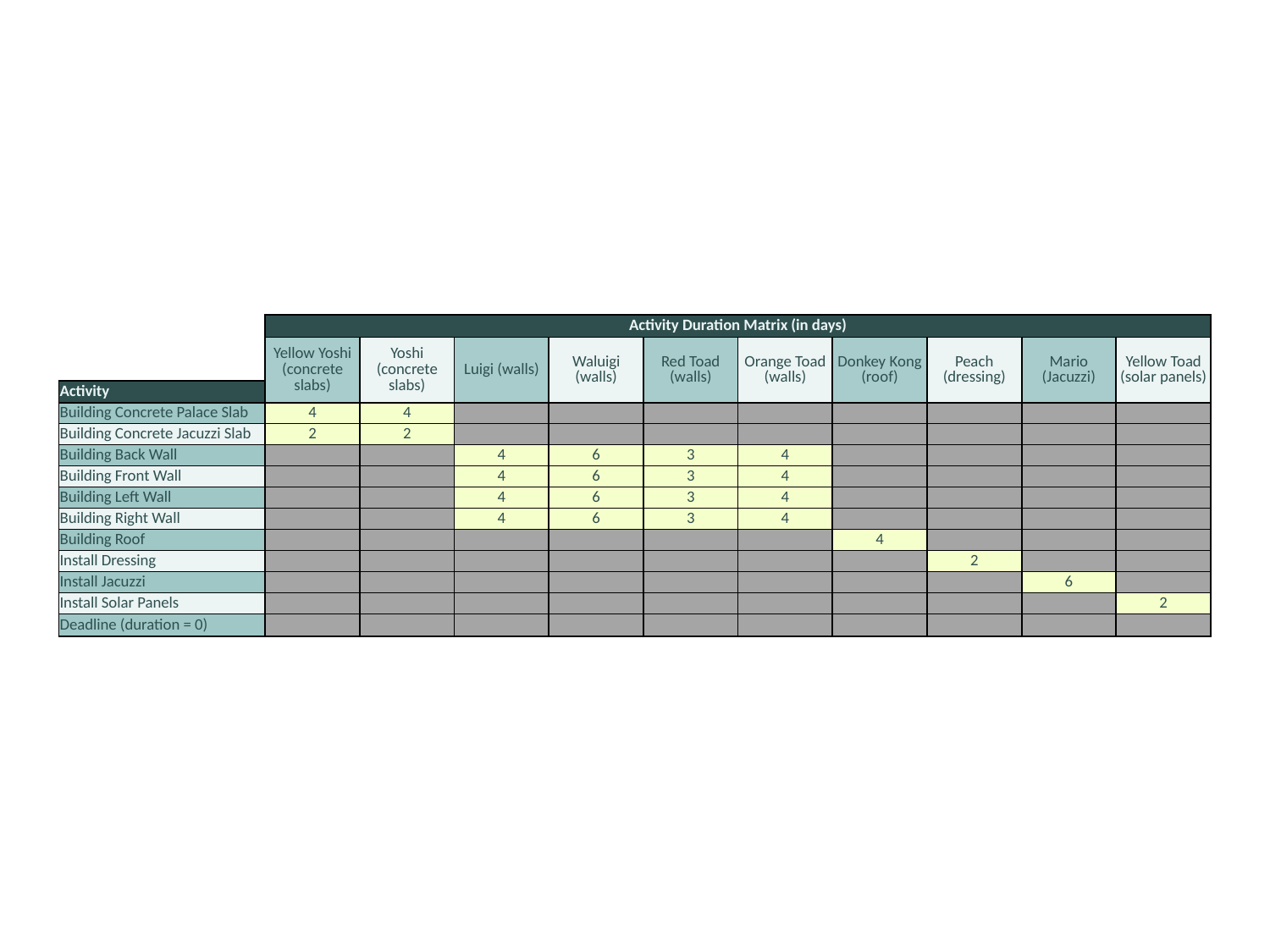

|  | Activity Duration Matrix (in days) |  |  |  |  |  |  |  |  |  |
| --- | --- | --- | --- | --- | --- | --- | --- | --- | --- | --- |
|  | Yellow Yoshi (concrete slabs) | Yoshi (concrete slabs) | Luigi (walls) | Waluigi (walls) | Red Toad (walls) | Orange Toad (walls) | Donkey Kong (roof) | Peach (dressing) | Mario (Jacuzzi) | Yellow Toad (solar panels) |
|  |  |  |  |  |  |  |  |  |  |  |
| Activity |  |  |  |  |  |  |  |  |  |  |
| Building Concrete Palace Slab | 4 | 4 |  |  |  |  |  |  |  |  |
| Building Concrete Jacuzzi Slab | 2 | 2 |  |  |  |  |  |  |  |  |
| Building Back Wall |  |  | 4 | 6 | 3 | 4 |  |  |  |  |
| Building Front Wall |  |  | 4 | 6 | 3 | 4 |  |  |  |  |
| Building Left Wall |  |  | 4 | 6 | 3 | 4 |  |  |  |  |
| Building Right Wall |  |  | 4 | 6 | 3 | 4 |  |  |  |  |
| Building Roof |  |  |  |  |  |  | 4 |  |  |  |
| Install Dressing |  |  |  |  |  |  |  | 2 |  |  |
| Install Jacuzzi |  |  |  |  |  |  |  |  | 6 |  |
| Install Solar Panels |  |  |  |  |  |  |  |  |  | 2 |
| Deadline (duration = 0) |  |  |  |  |  |  |  |  |  |  |